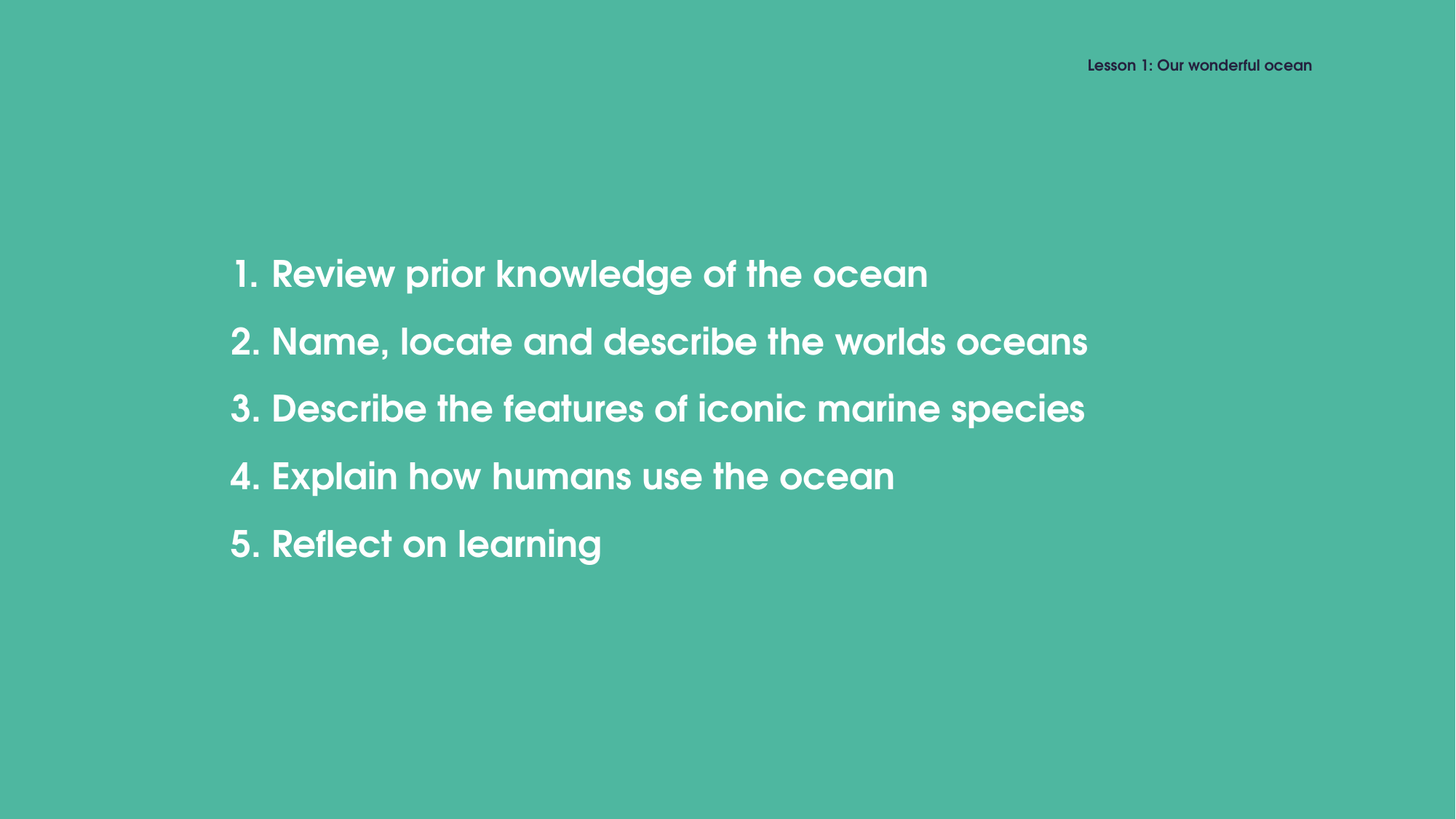

# Lesson 1: Our wonderful ocean
Review prior knowledge of the ocean
Name, locate and describe the worlds oceans
Describe the features of iconic marine species
Explain how humans use the ocean
Reflect on learning